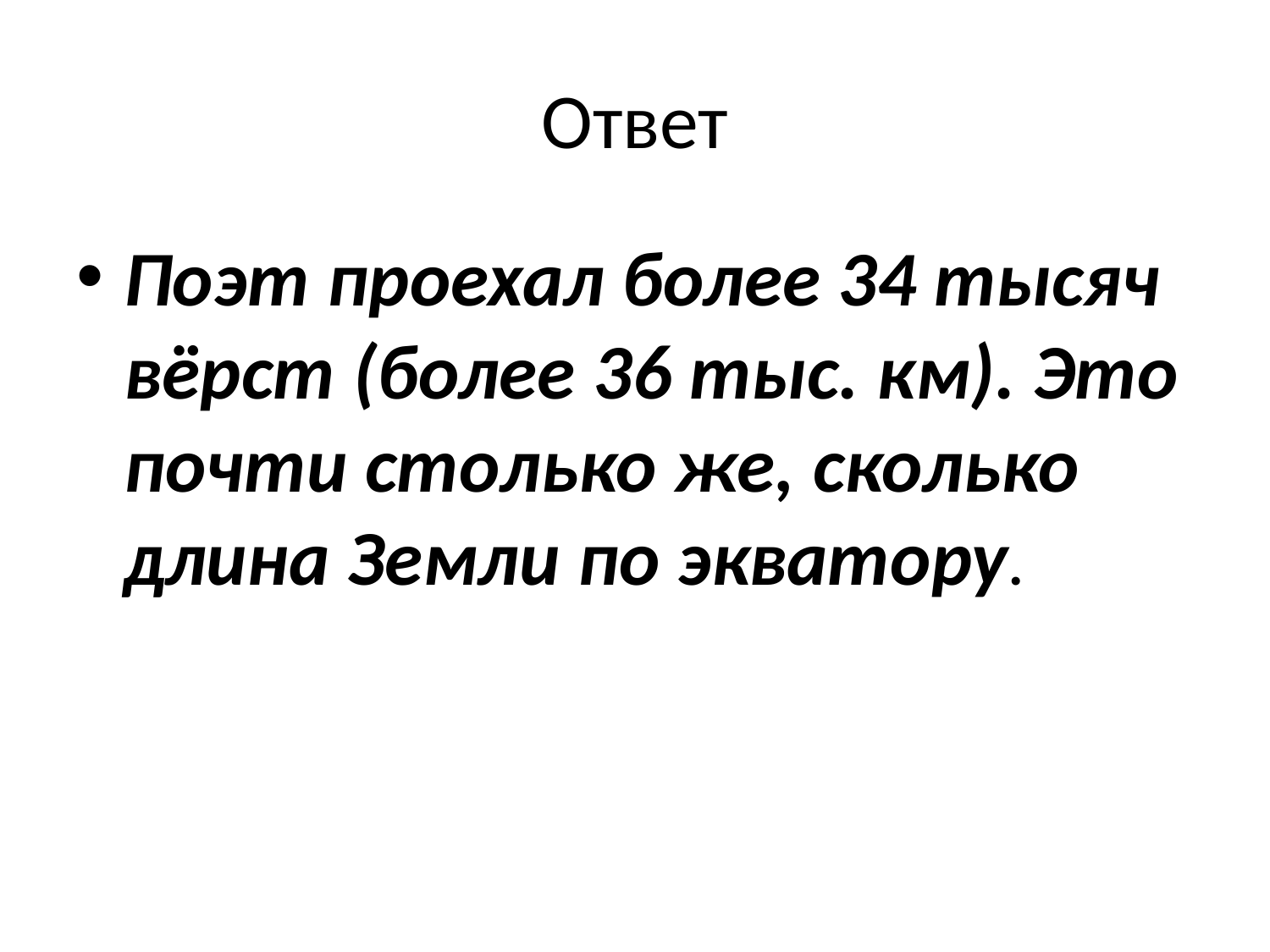

# Ответ
Поэт проехал более 34 тысяч вёрст (более 36 тыс. км). Это почти столько же, сколько длина Земли по экватору.